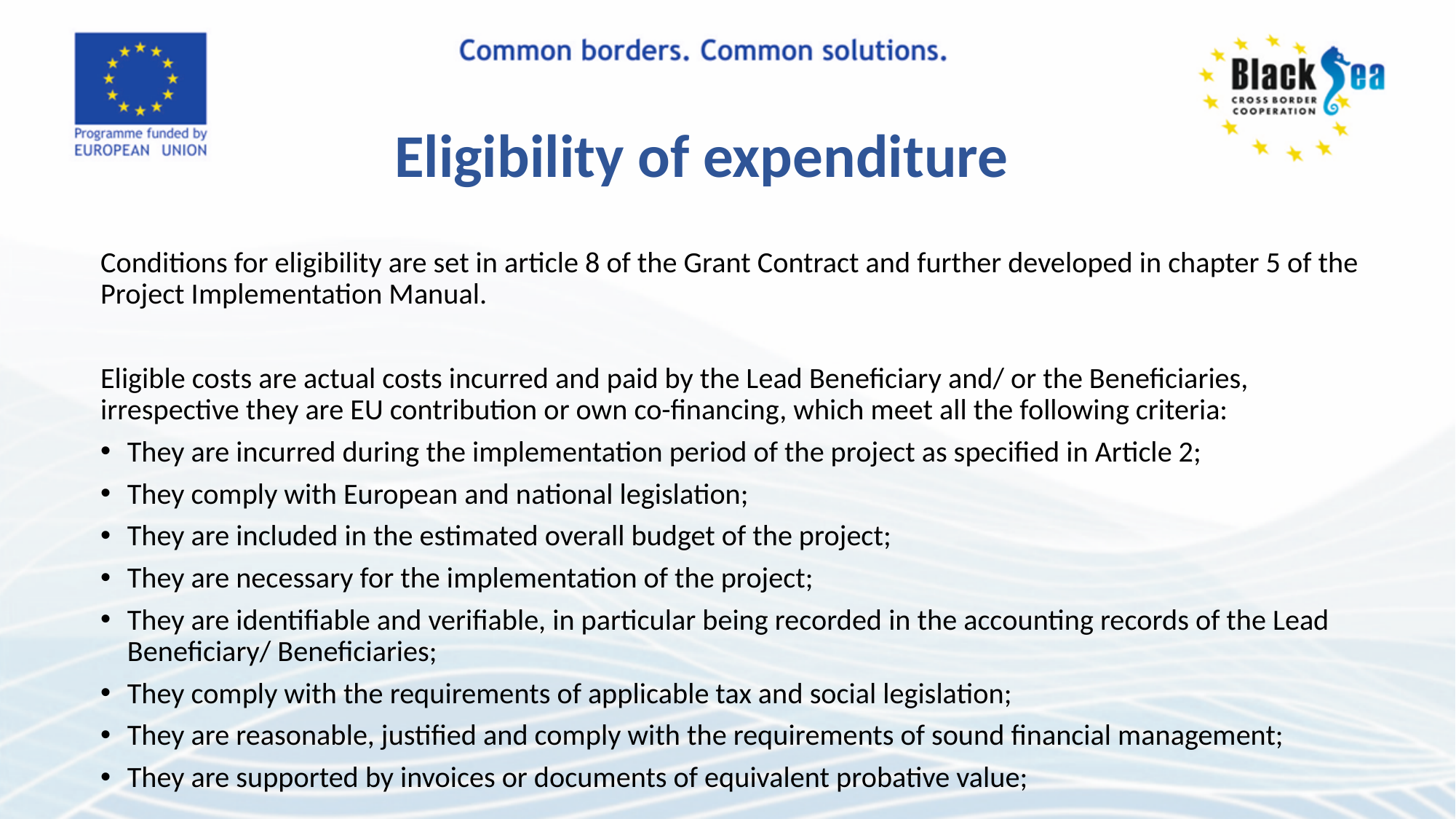

Eligibility of expenditure

Conditions for eligibility are set in article 8 of the Grant Contract and further developed in chapter 5 of the Project Implementation Manual.

Eligible costs are actual costs incurred and paid by the Lead Beneficiary and/ or the Beneficiaries, irrespective they are EU contribution or own co-financing, which meet all the following criteria:
They are incurred during the implementation period of the project as specified in Article 2;
They comply with European and national legislation;
They are included in the estimated overall budget of the project;
They are necessary for the implementation of the project;
They are identifiable and verifiable, in particular being recorded in the accounting records of the Lead Beneficiary/ Beneficiaries;
They comply with the requirements of applicable tax and social legislation;
They are reasonable, justified and comply with the requirements of sound financial management;
They are supported by invoices or documents of equivalent probative value;